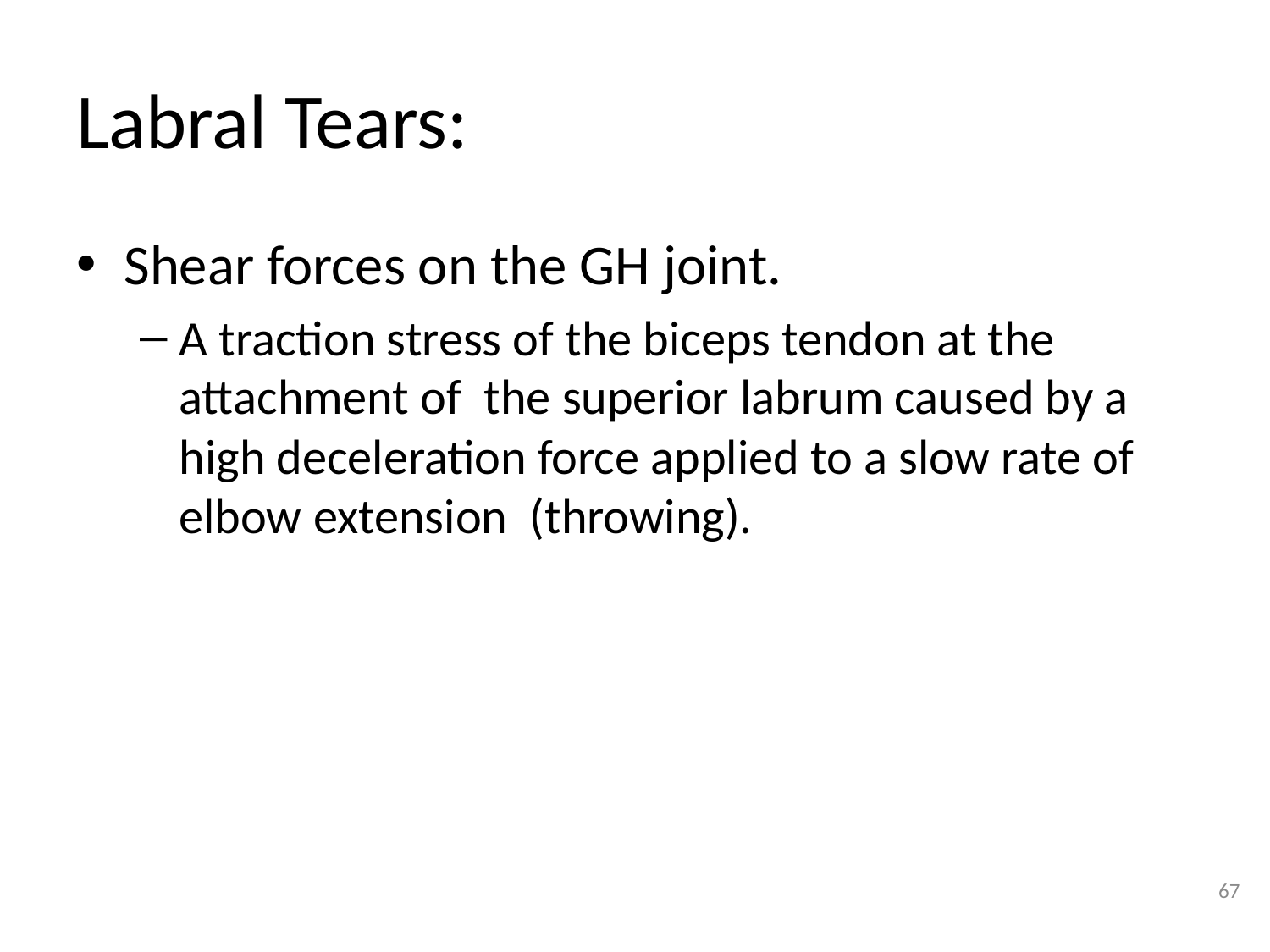

# Labral Tears:
Shear forces on the GH joint.
A traction stress of the biceps tendon at the attachment of  the superior labrum caused by a high deceleration force applied to a slow rate of elbow extension  (throwing).
67